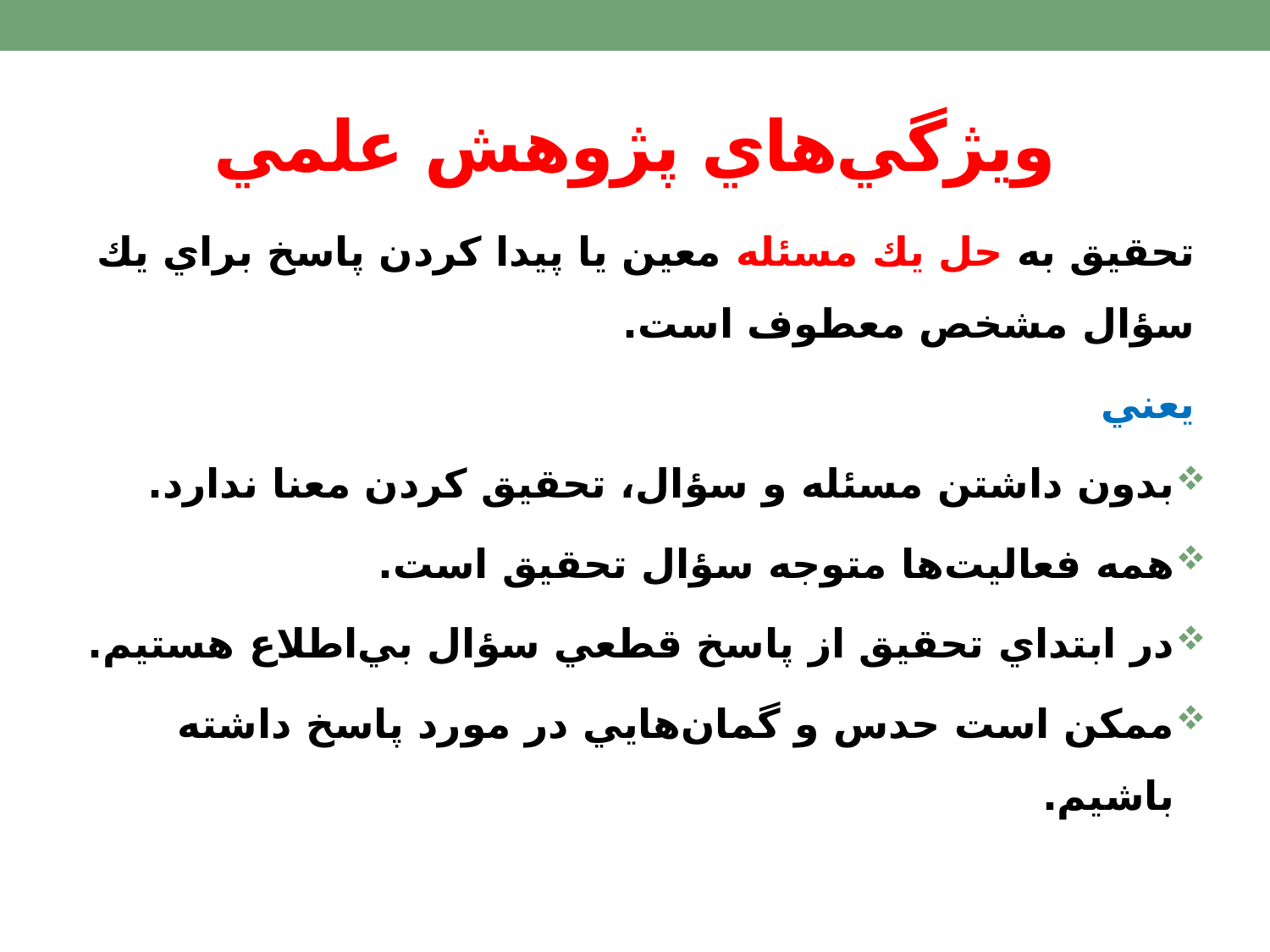

# ويژگي‌هاي پژوهش علمي
تحقيق به حل يك مسئله معين يا پيدا كردن پاسخ براي يك سؤال مشخص معطوف است.
يعني
بدون داشتن مسئله و سؤال، تحقيق كردن معنا ندارد.
همه فعاليت‌ها متوجه سؤال تحقيق است.
در ابتداي تحقيق از پاسخ قطعي سؤال بي‌اطلاع هستيم.
ممكن است حدس و گمان‌هايي در مورد پاسخ داشته باشيم.